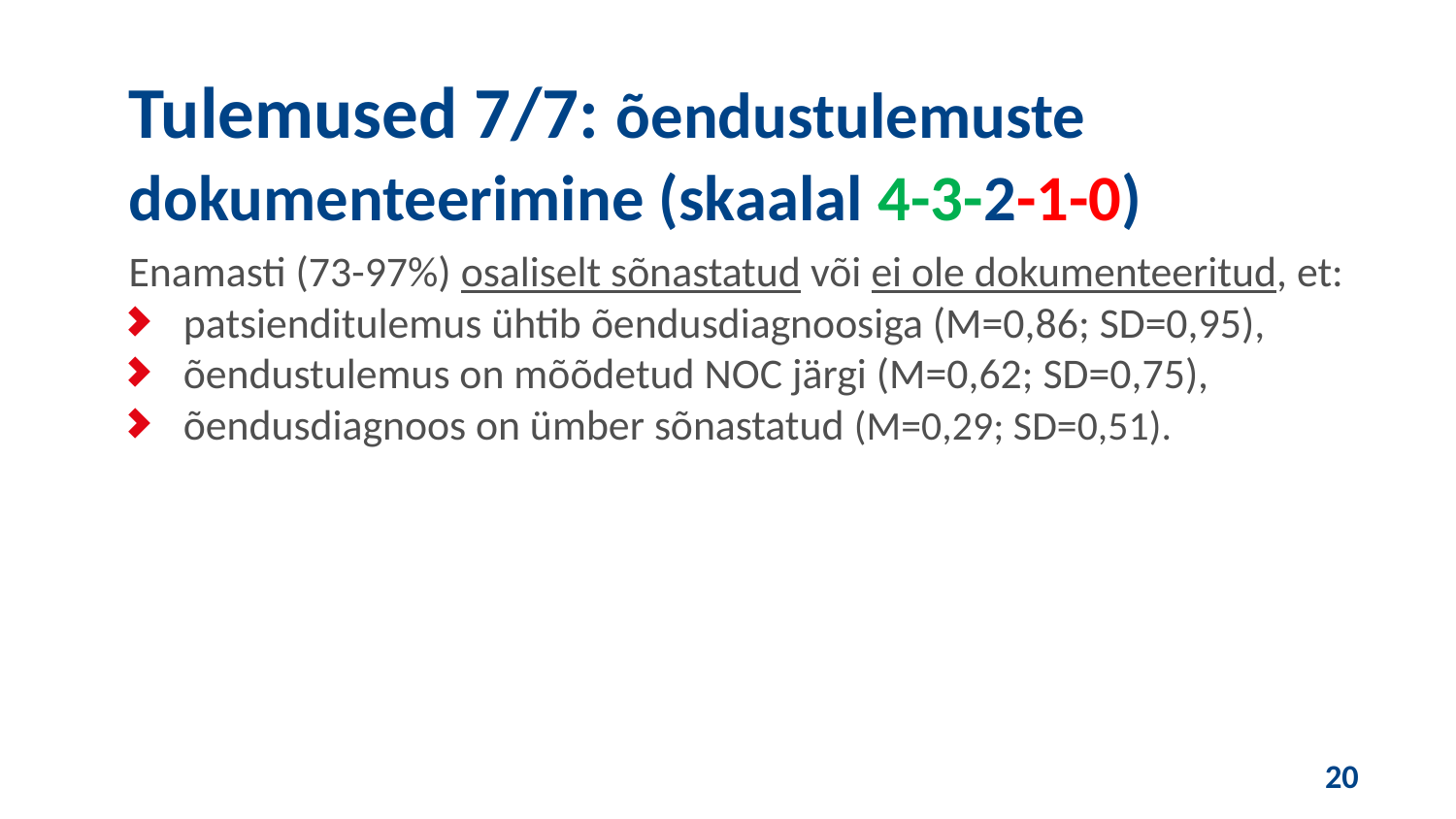

Tulemused 7/7: õendustulemuste dokumenteerimine (skaalal 4-3-2-1-0)

Enamasti (73-97%) osaliselt sõnastatud või ei ole dokumenteeritud, et:
patsienditulemus ühtib õendusdiagnoosiga (M=0,86; SD=0,95),
õendustulemus on mõõdetud NOC järgi (M=0,62; SD=0,75),
õendusdiagnoos on ümber sõnastatud (M=0,29; SD=0,51).